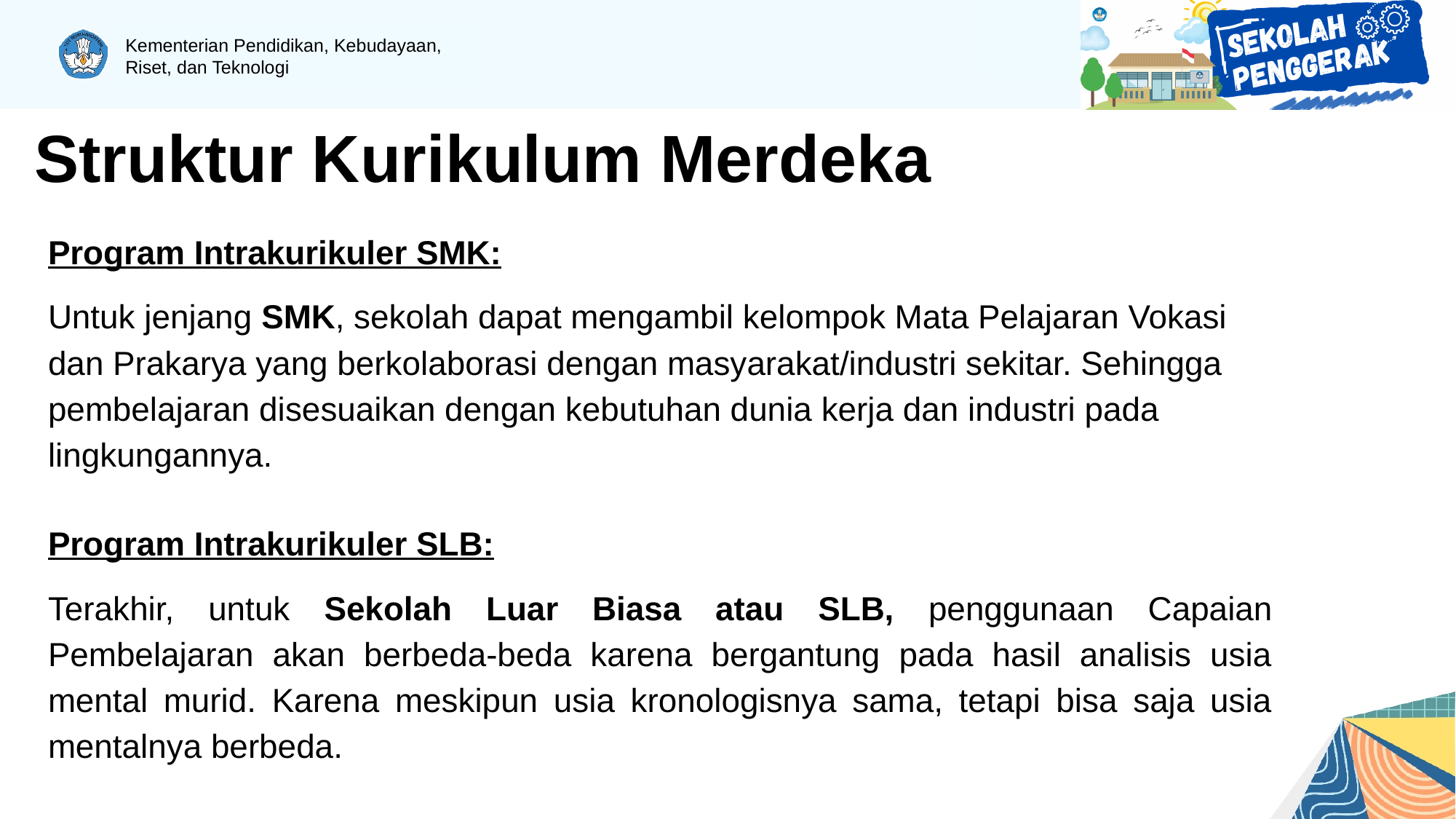

Struktur Kurikulum Merdeka

Program Intrakurikuler SMK:
Untuk jenjang SMK, sekolah dapat mengambil kelompok Mata Pelajaran Vokasi dan Prakarya yang berkolaborasi dengan masyarakat/industri sekitar. Sehingga pembelajaran disesuaikan dengan kebutuhan dunia kerja dan industri pada lingkungannya.

Program Intrakurikuler SLB:
Terakhir, untuk Sekolah Luar Biasa atau SLB, penggunaan Capaian Pembelajaran akan berbeda-beda karena bergantung pada hasil analisis usia mental murid. Karena meskipun usia kronologisnya sama, tetapi bisa saja usia mentalnya berbeda.